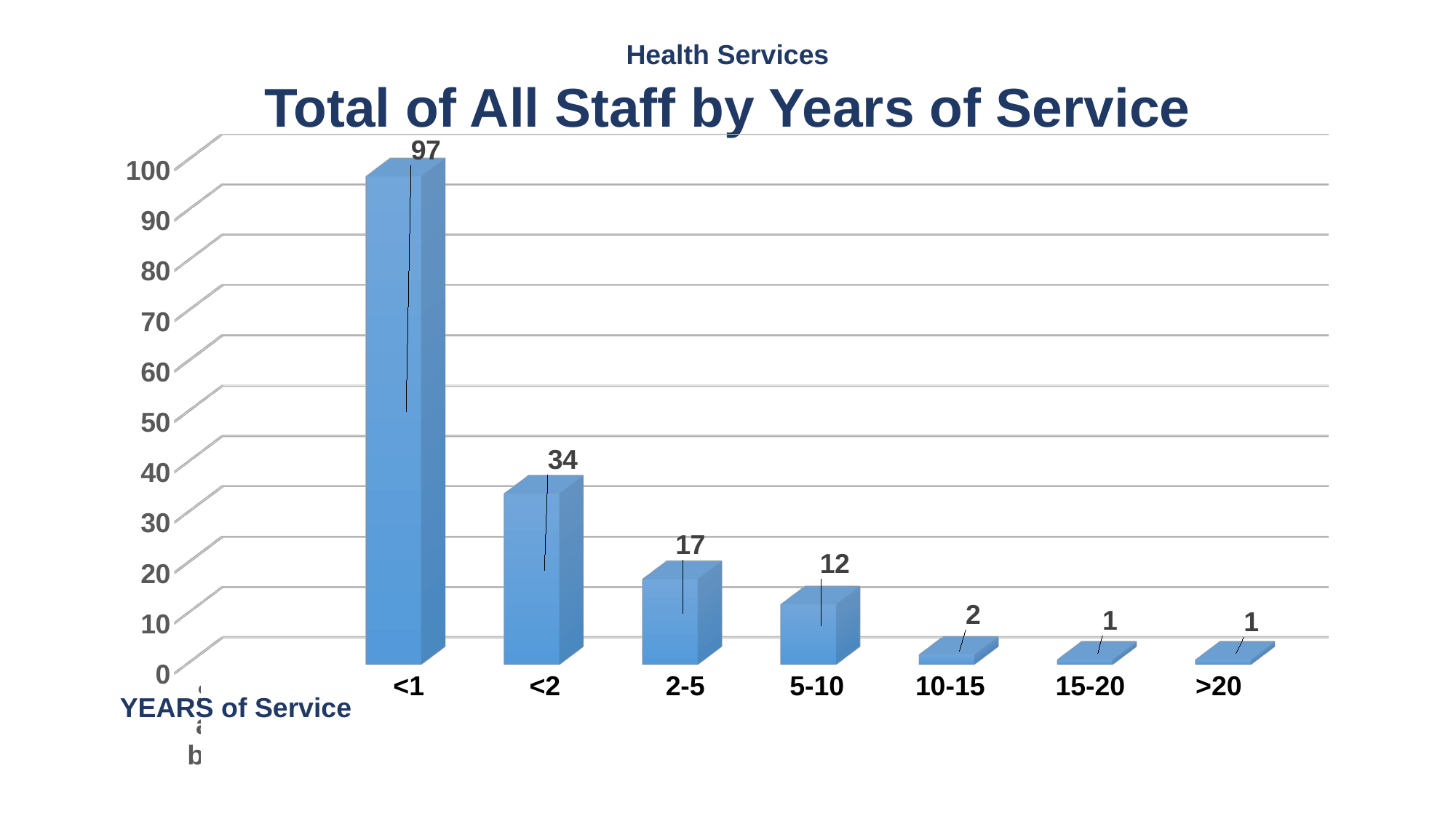

# Total of All Staff by Years of Service
Health Services

[unsupported chart]

<1
<2
2-5
5-10
10-15
15-20
>20

YEARS of Service